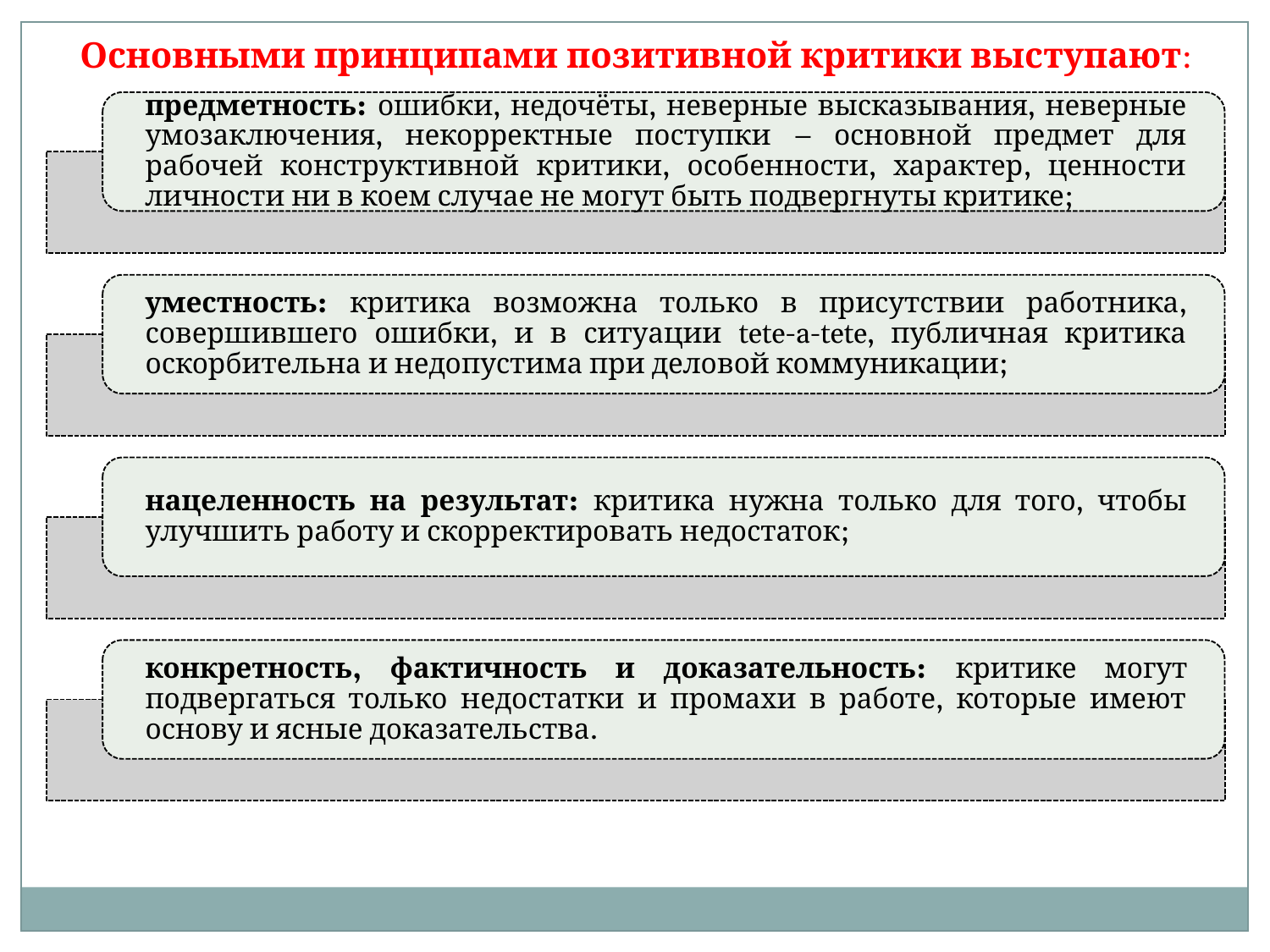

Основными принципами позитивной критики выступают:
предметность: ошибки, недочёты, неверные высказывания, неверные умозаключения, некорректные поступки – основной предмет для рабочей конструктивной критики, особенности, характер, ценности личности ни в коем случае не могут быть подвергнуты критике;
уместность: критика возможна только в присутствии работника, совершившего ошибки, и в ситуации tete-a-tete, публичная критика оскорбительна и недопустима при деловой коммуникации;
нацеленность на результат: критика нужна только для того, чтобы улучшить работу и скорректировать недостаток;
конкретность, фактичность и доказательность: критике могут подвергаться только недостатки и промахи в работе, которые имеют основу и ясные доказательства.